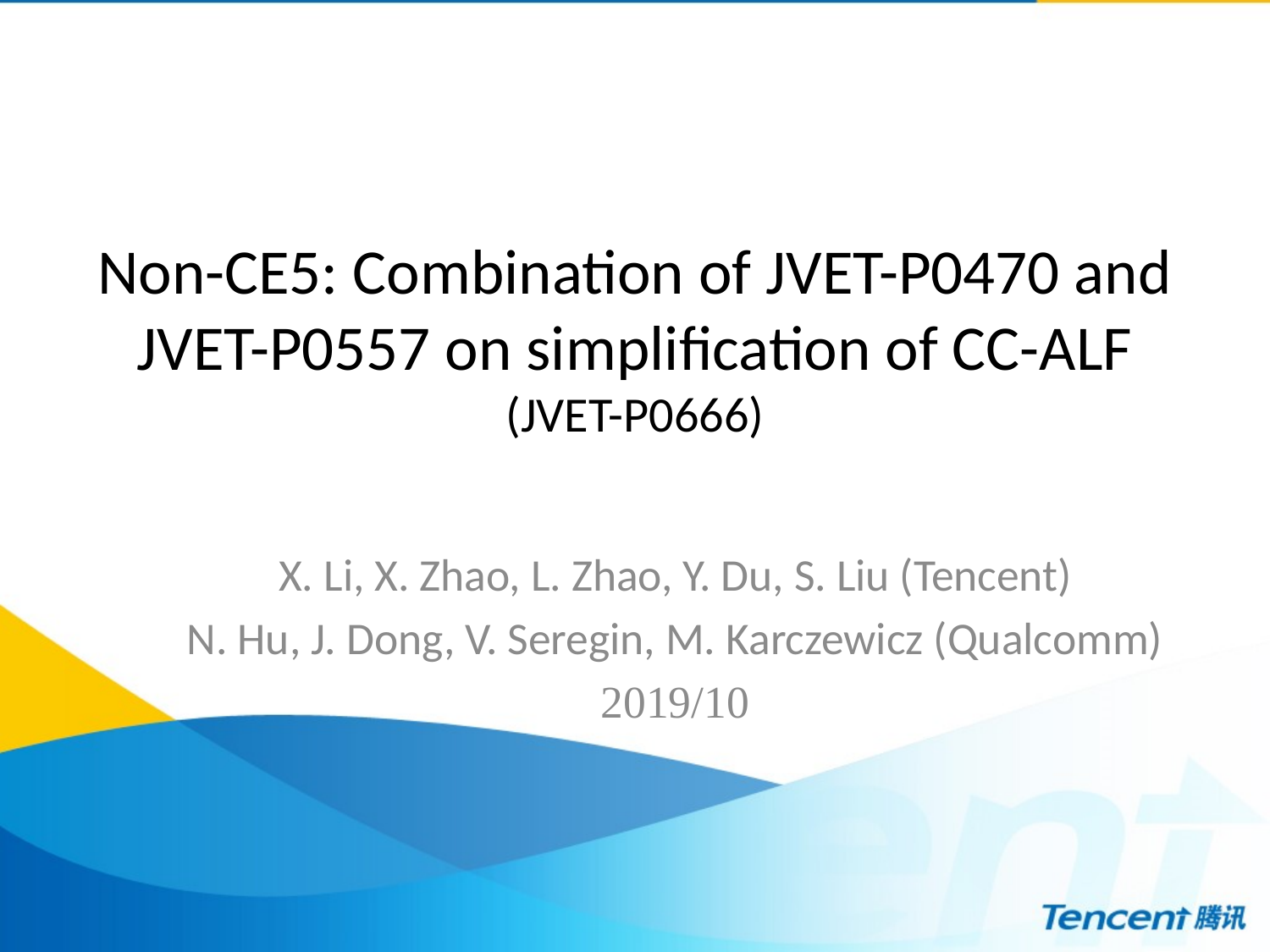

# Non-CE5: Combination of JVET-P0470 and JVET-P0557 on simplification of CC-ALF (JVET-P0666)
X. Li, X. Zhao, L. Zhao, Y. Du, S. Liu (Tencent)
N. Hu, J. Dong, V. Seregin, M. Karczewicz (Qualcomm)
2019/10